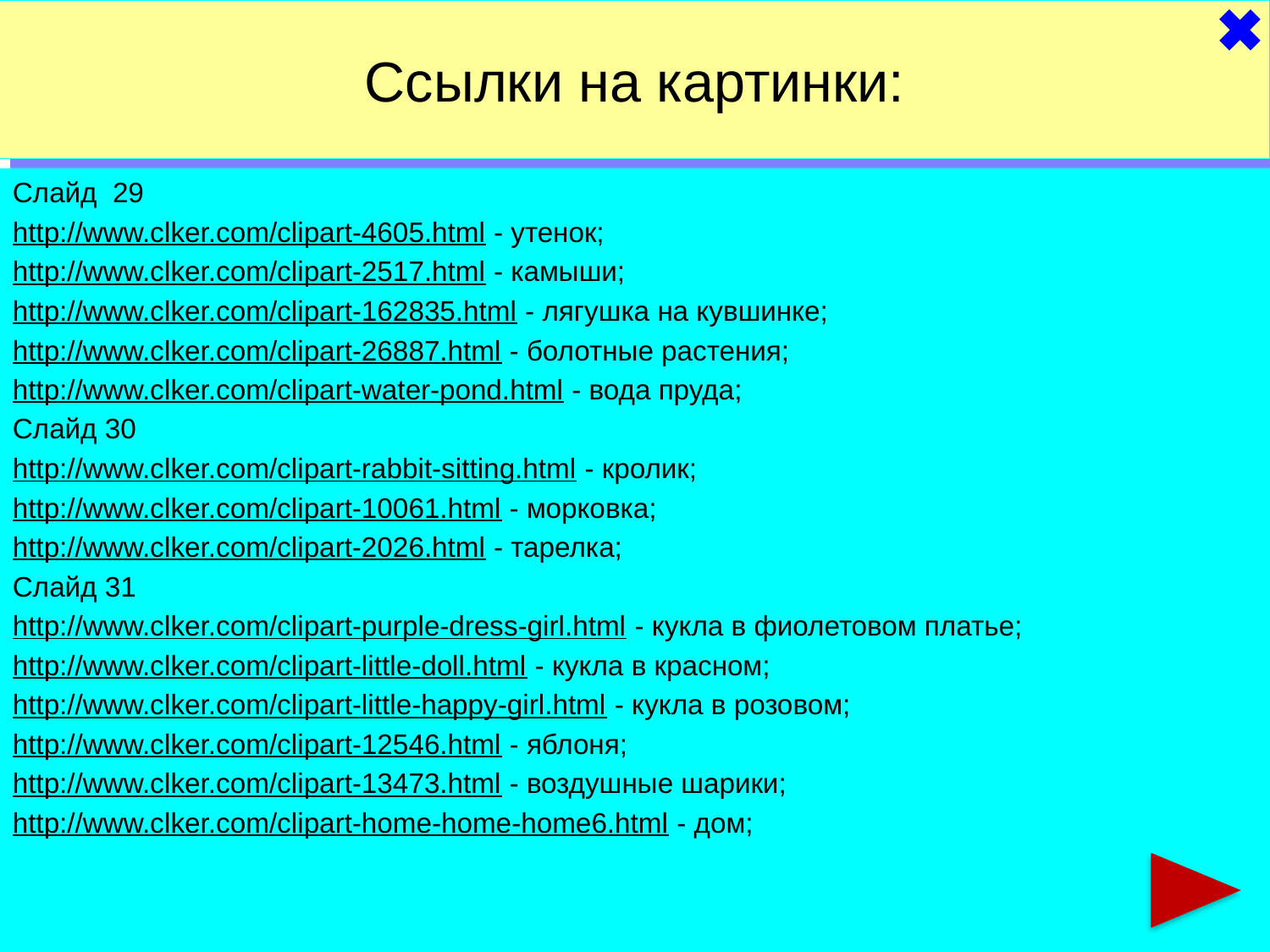

Ссылки на картинки:

Слайд  29
http://www.clker.com/clipart-4605.html - утенок;
http://www.clker.com/clipart-2517.html - камыши;
http://www.clker.com/clipart-162835.html - лягушка на кувшинке;
http://www.clker.com/clipart-26887.html - болотные растения;
http://www.clker.com/clipart-water-pond.html - вода пруда;
Слайд 30
http://www.clker.com/clipart-rabbit-sitting.html - кролик;
http://www.clker.com/clipart-10061.html - морковка;
http://www.clker.com/clipart-2026.html - тарелка;
Слайд 31
http://www.clker.com/clipart-purple-dress-girl.html - кукла в фиолетовом платье;
http://www.clker.com/clipart-little-doll.html - кукла в красном;
http://www.clker.com/clipart-little-happy-girl.html - кукла в розовом;
http://www.clker.com/clipart-12546.html - яблоня;
http://www.clker.com/clipart-13473.html - воздушные шарики;
http://www.clker.com/clipart-home-home-home6.html - дом;